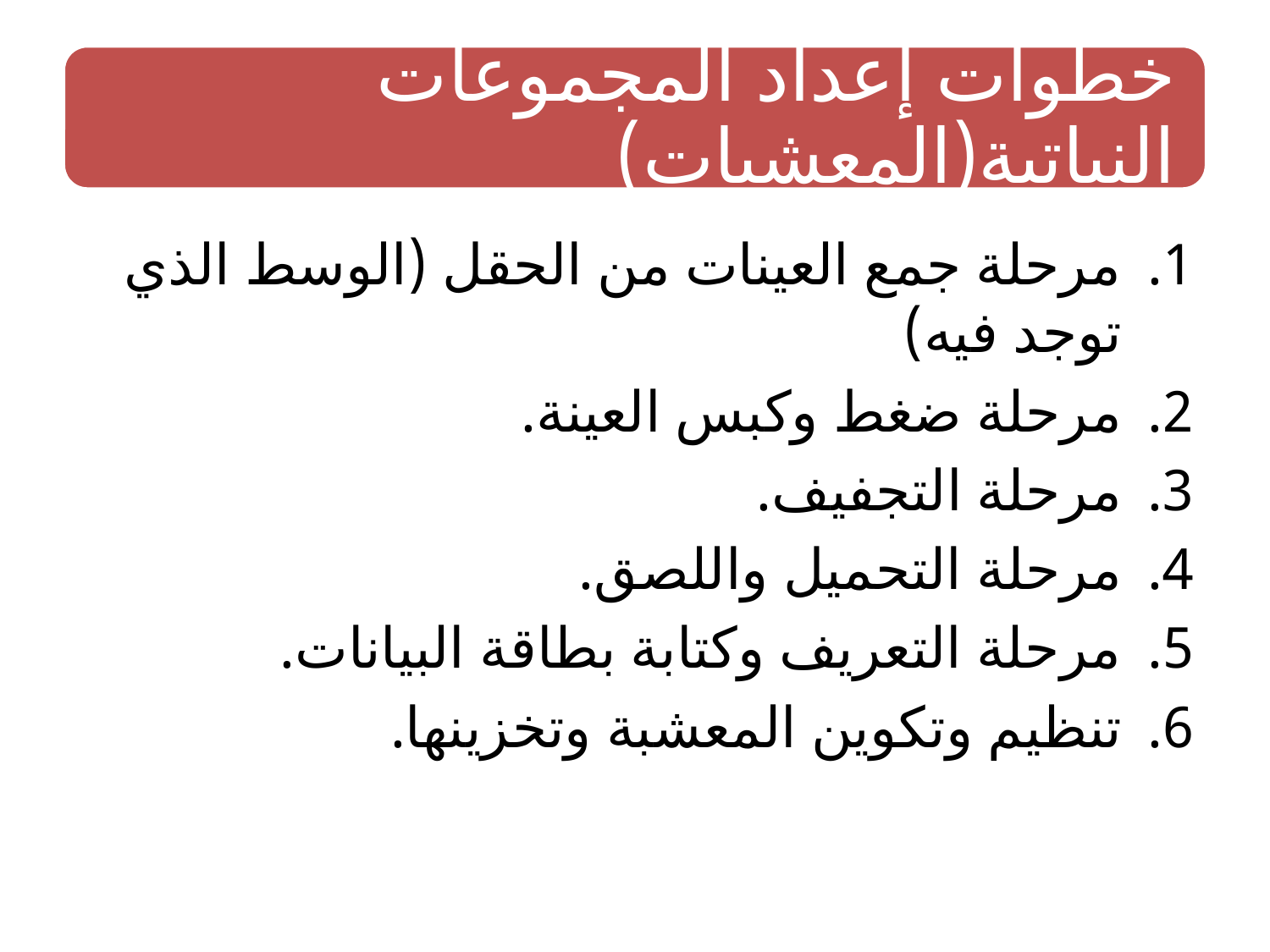

خطوات إعداد المجموعات النباتية(المعشبات)
مرحلة جمع العينات من الحقل (الوسط الذي توجد فيه)
مرحلة ضغط وكبس العينة.
مرحلة التجفيف.
مرحلة التحميل واللصق.
مرحلة التعريف وكتابة بطاقة البيانات.
تنظيم وتكوين المعشبة وتخزينها.